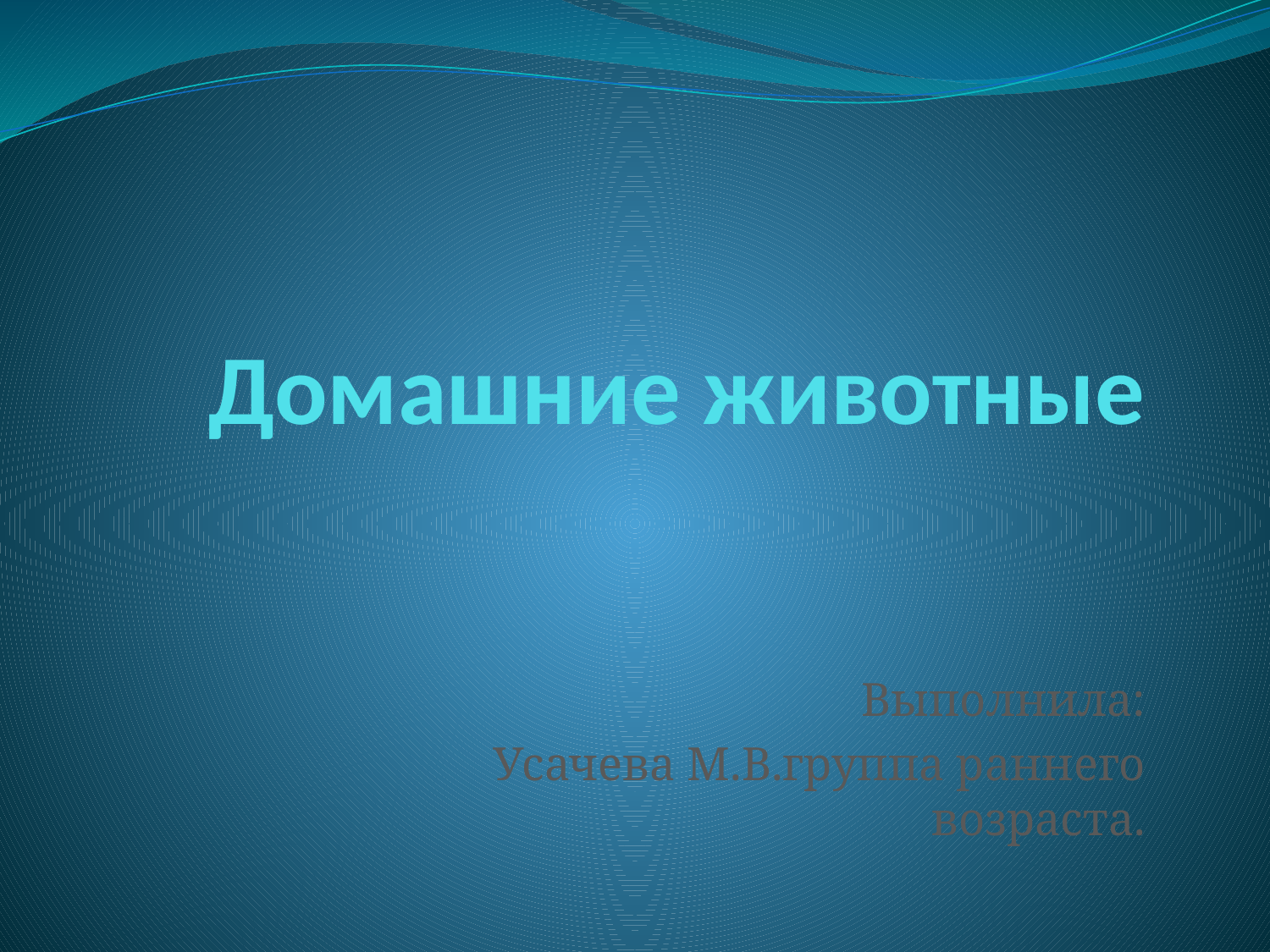

# Домашние животные
Выполнила:
Усачева М.В.группа раннего возраста.